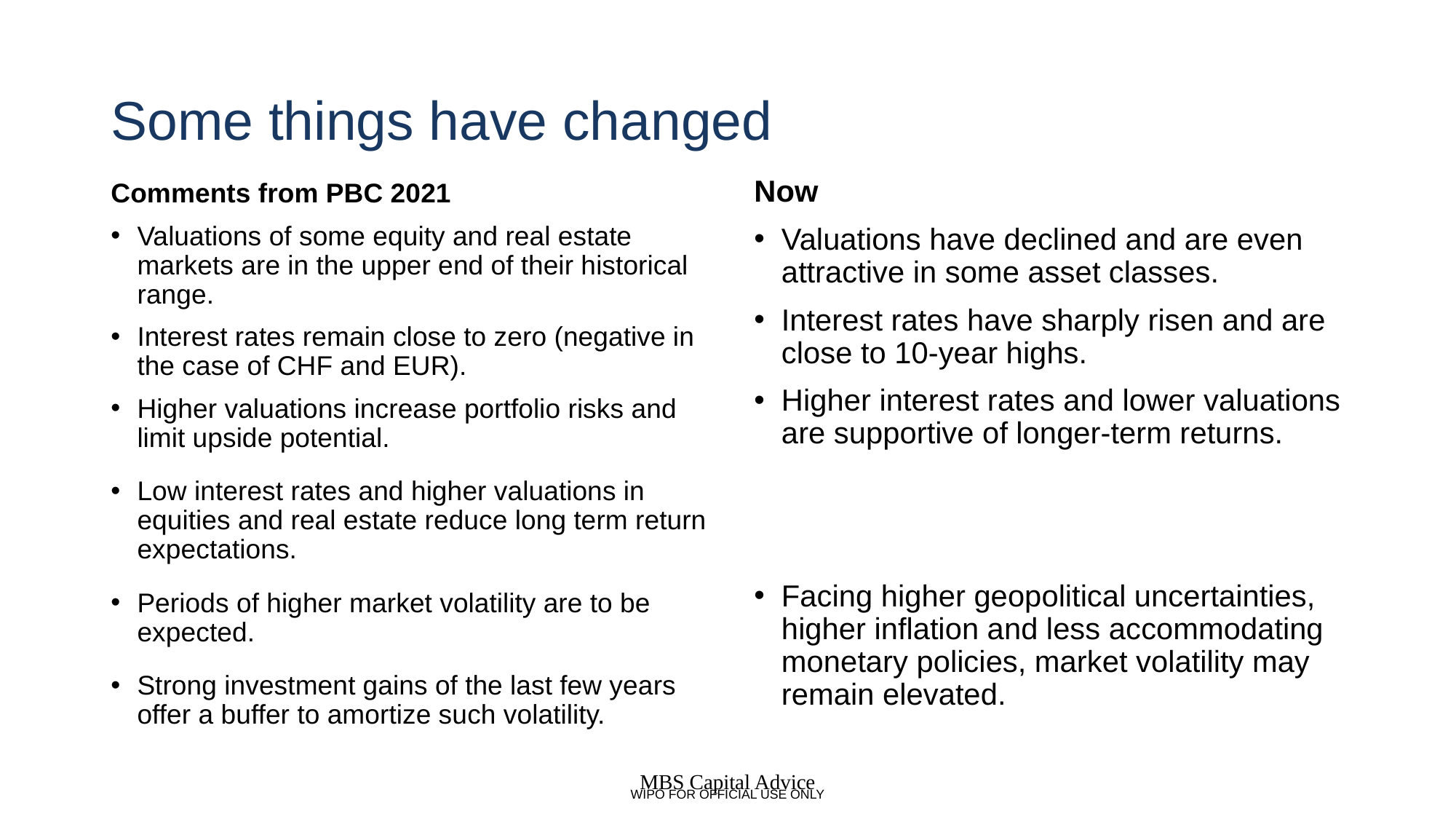

# Some things have changed
Now
Valuations have declined and are even attractive in some asset classes.
Interest rates have sharply risen and are close to 10-year highs.
Higher interest rates and lower valuations are supportive of longer-term returns.

Facing higher geopolitical uncertainties, higher inflation and less accommodating monetary policies, market volatility may remain elevated.

Comments from PBC 2021
Valuations of some equity and real estate markets are in the upper end of their historical range.
Interest rates remain close to zero (negative in the case of CHF and EUR).
Higher valuations increase portfolio risks and limit upside potential.
Low interest rates and higher valuations in equities and real estate reduce long term return expectations.
Periods of higher market volatility are to be expected.
Strong investment gains of the last few years offer a buffer to amortize such volatility.

MBS Capital Advice